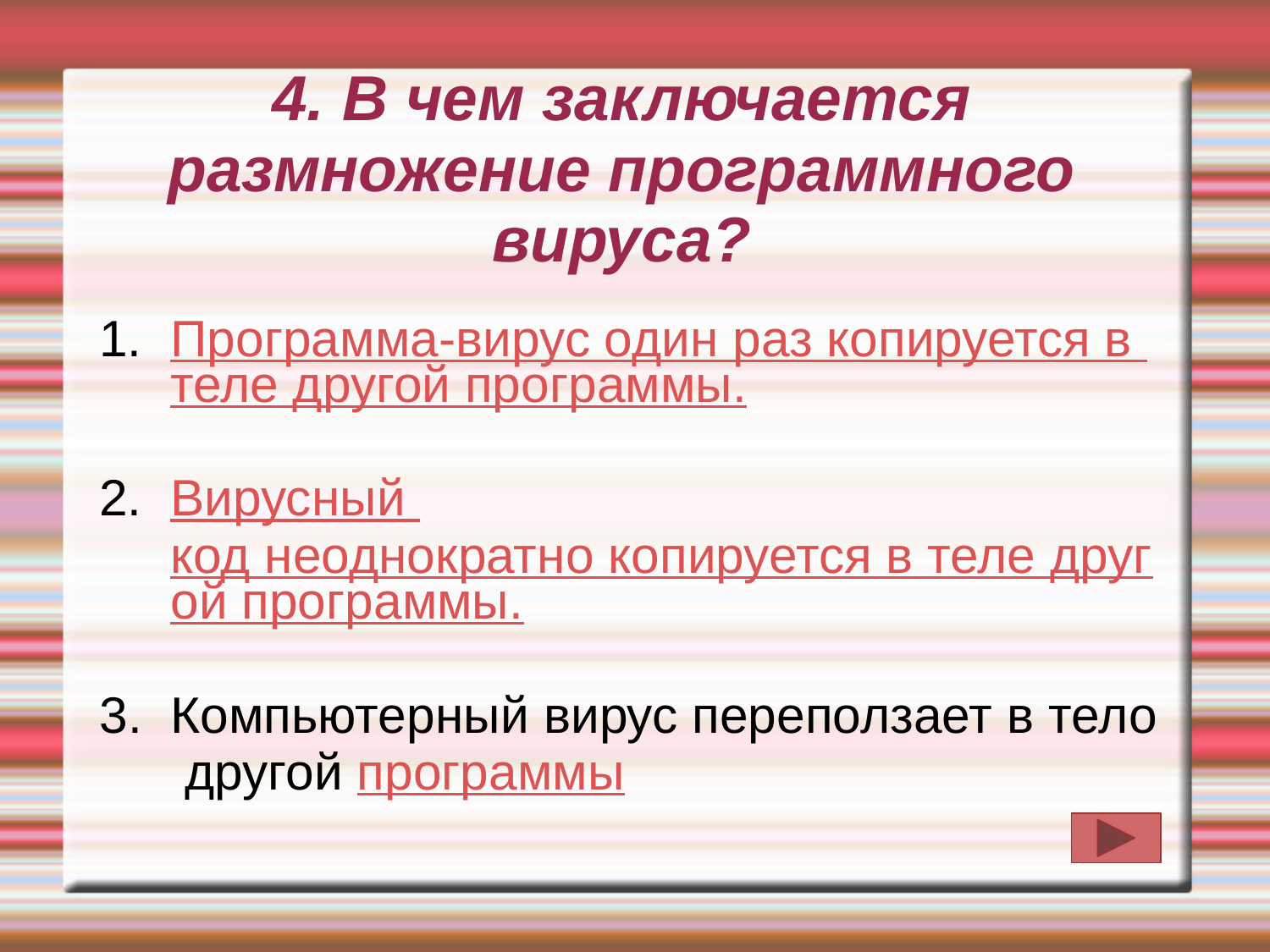

# 4. В чем заключается размножение программного вируса?
Программа-вирус один раз копируется в теле другой программы.

Вирусный код неоднократно копируется в теле другой программы.

3.  Компьютерный вирус переползает в тело другой программы